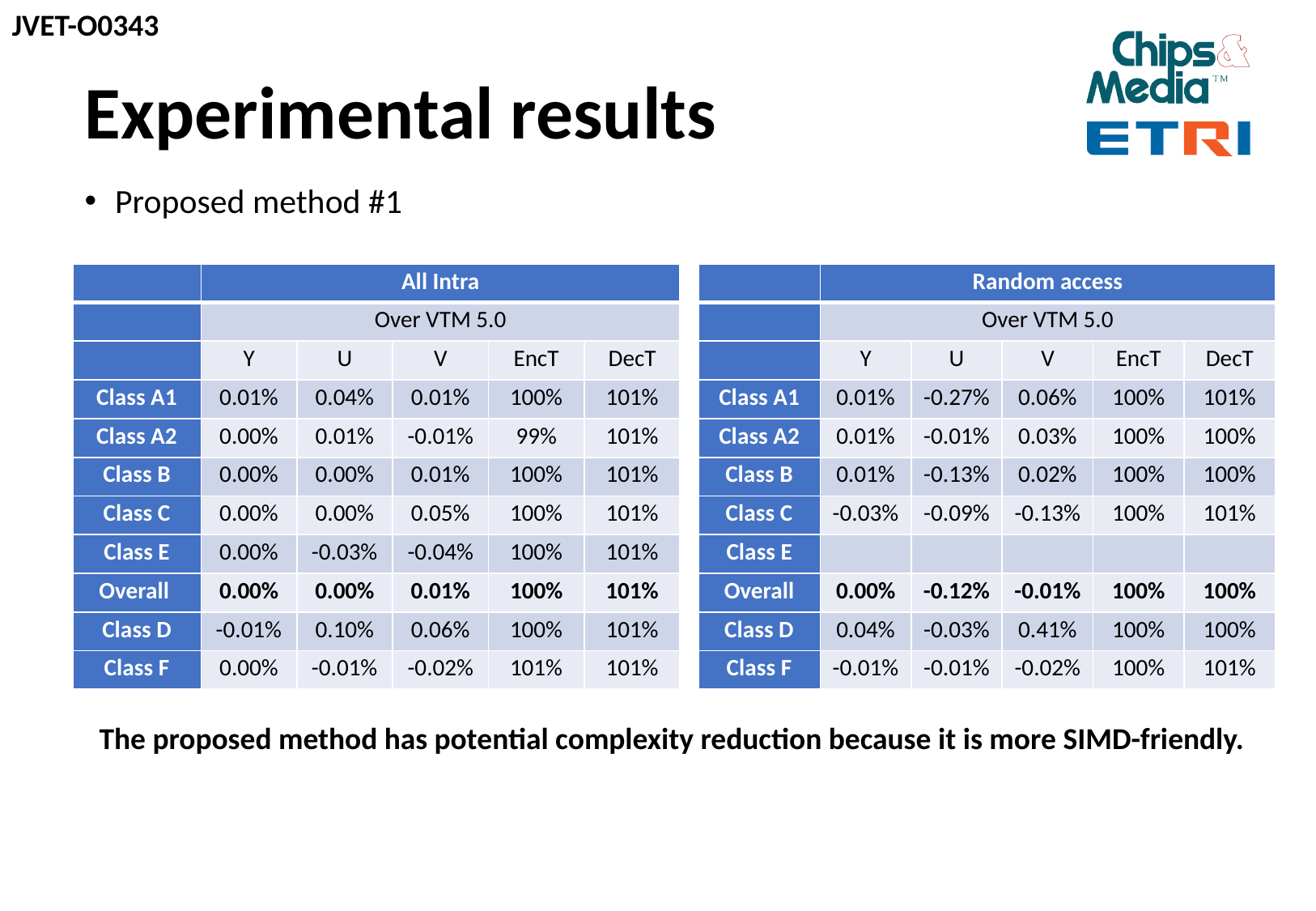

# Experimental results
Proposed method #1

|  | All Intra |  |  |  |  |
| --- | --- | --- | --- | --- | --- |
|  | Over VTM 5.0 |  |  |  |  |
|  | Y | U | V | EncT | DecT |
| Class A1 | 0.01% | 0.04% | 0.01% | 100% | 101% |
| Class A2 | 0.00% | 0.01% | -0.01% | 99% | 101% |
| Class B | 0.00% | 0.00% | 0.01% | 100% | 101% |
| Class C | 0.00% | 0.00% | 0.05% | 100% | 101% |
| Class E | 0.00% | -0.03% | -0.04% | 100% | 101% |
| Overall | 0.00% | 0.00% | 0.01% | 100% | 101% |
| Class D | -0.01% | 0.10% | 0.06% | 100% | 101% |
| Class F | 0.00% | -0.01% | -0.02% | 101% | 101% |
|  | Random access |  |  |  |  |
| --- | --- | --- | --- | --- | --- |
|  | Over VTM 5.0 |  |  |  |  |
|  | Y | U | V | EncT | DecT |
| Class A1 | 0.01% | -0.27% | 0.06% | 100% | 101% |
| Class A2 | 0.01% | -0.01% | 0.03% | 100% | 100% |
| Class B | 0.01% | -0.13% | 0.02% | 100% | 100% |
| Class C | -0.03% | -0.09% | -0.13% | 100% | 101% |
| Class E |  |  |  |  |  |
| Overall | 0.00% | -0.12% | -0.01% | 100% | 100% |
| Class D | 0.04% | -0.03% | 0.41% | 100% | 100% |
| Class F | -0.01% | -0.01% | -0.02% | 100% | 101% |
The proposed method has potential complexity reduction because it is more SIMD-friendly.